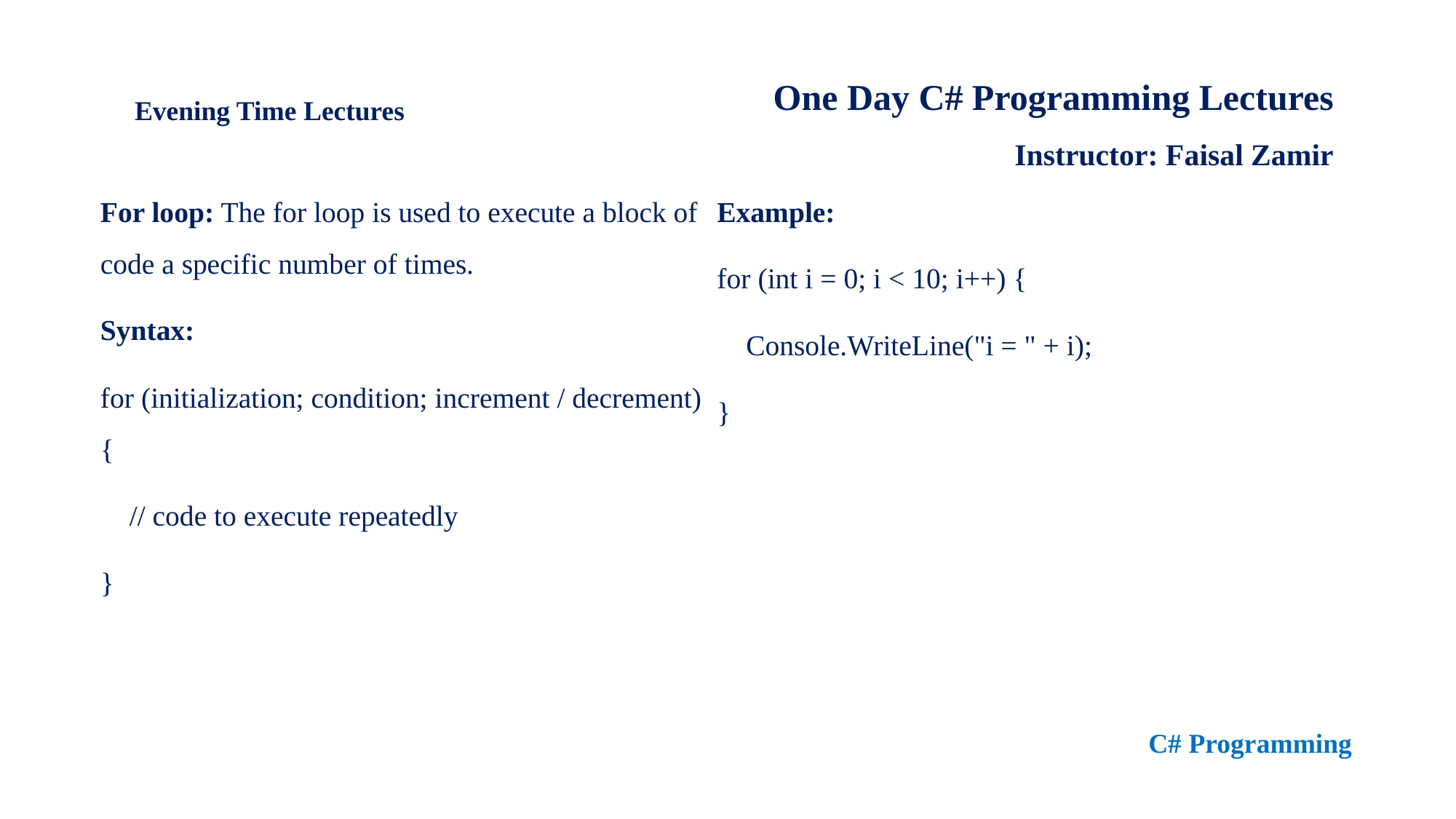

One Day C# Programming Lectures
Instructor: Faisal Zamir
Evening Time Lectures
For loop: The for loop is used to execute a block of code a specific number of times.
Syntax:
for (initialization; condition; increment / decrement) {
    // code to execute repeatedly
}

Example:
for (int i = 0; i < 10; i++) {
    Console.WriteLine("i = " + i);
}
C# Programming